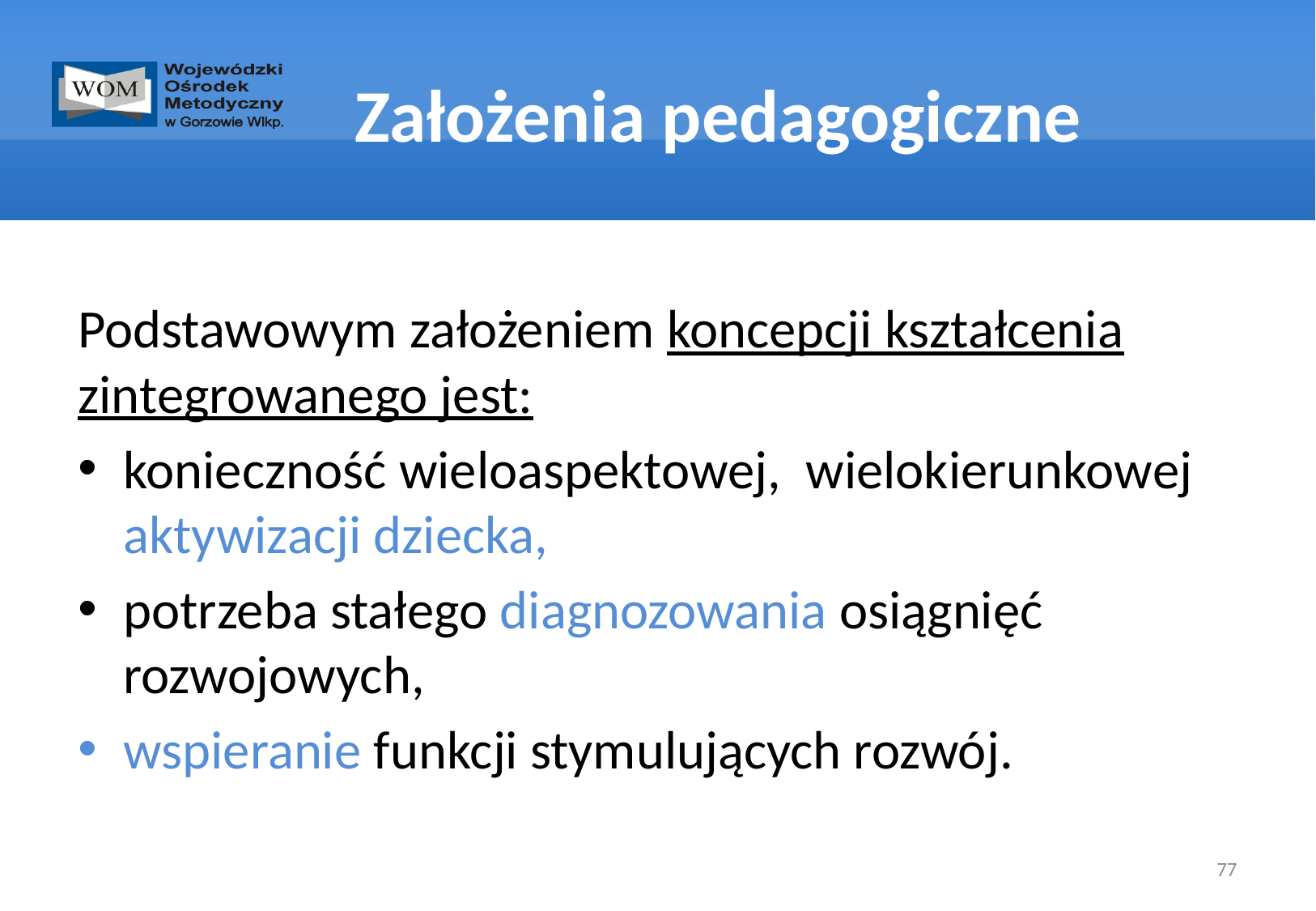

# Założenia pedagogiczne

Podstawowym założeniem koncepcji kształcenia zintegrowanego jest:
konieczność wieloaspektowej,  wielokierunkowej aktywizacji dziecka,
potrzeba stałego diagnozowania osiągnięć rozwojowych,
wspieranie funkcji stymulujących rozwój.

77